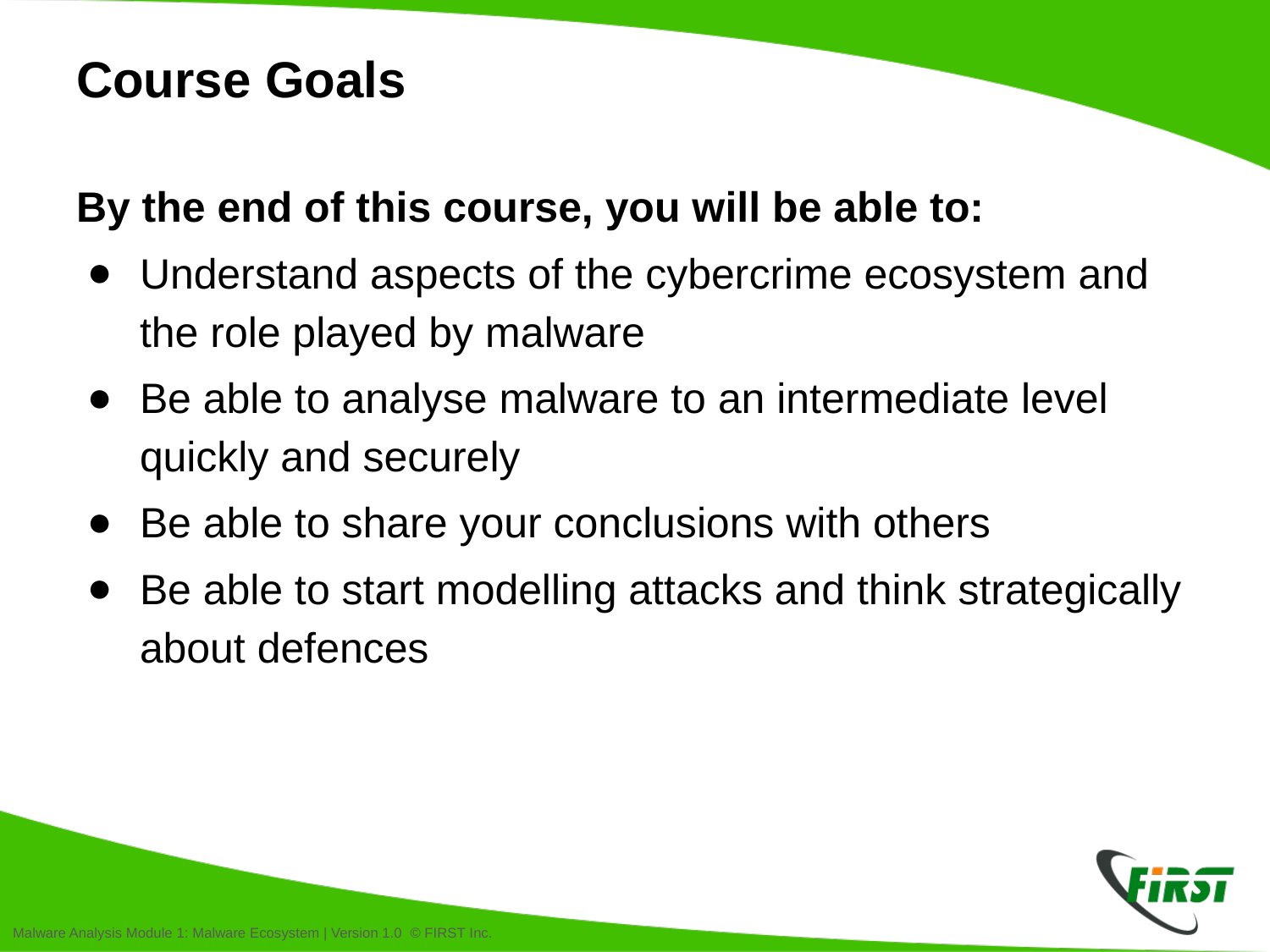

# Course Goals
By the end of this course, you will be able to:
Understand aspects of the cybercrime ecosystem and the role played by malware
Be able to analyse malware to an intermediate level quickly and securely
Be able to share your conclusions with others
Be able to start modelling attacks and think strategically about defences